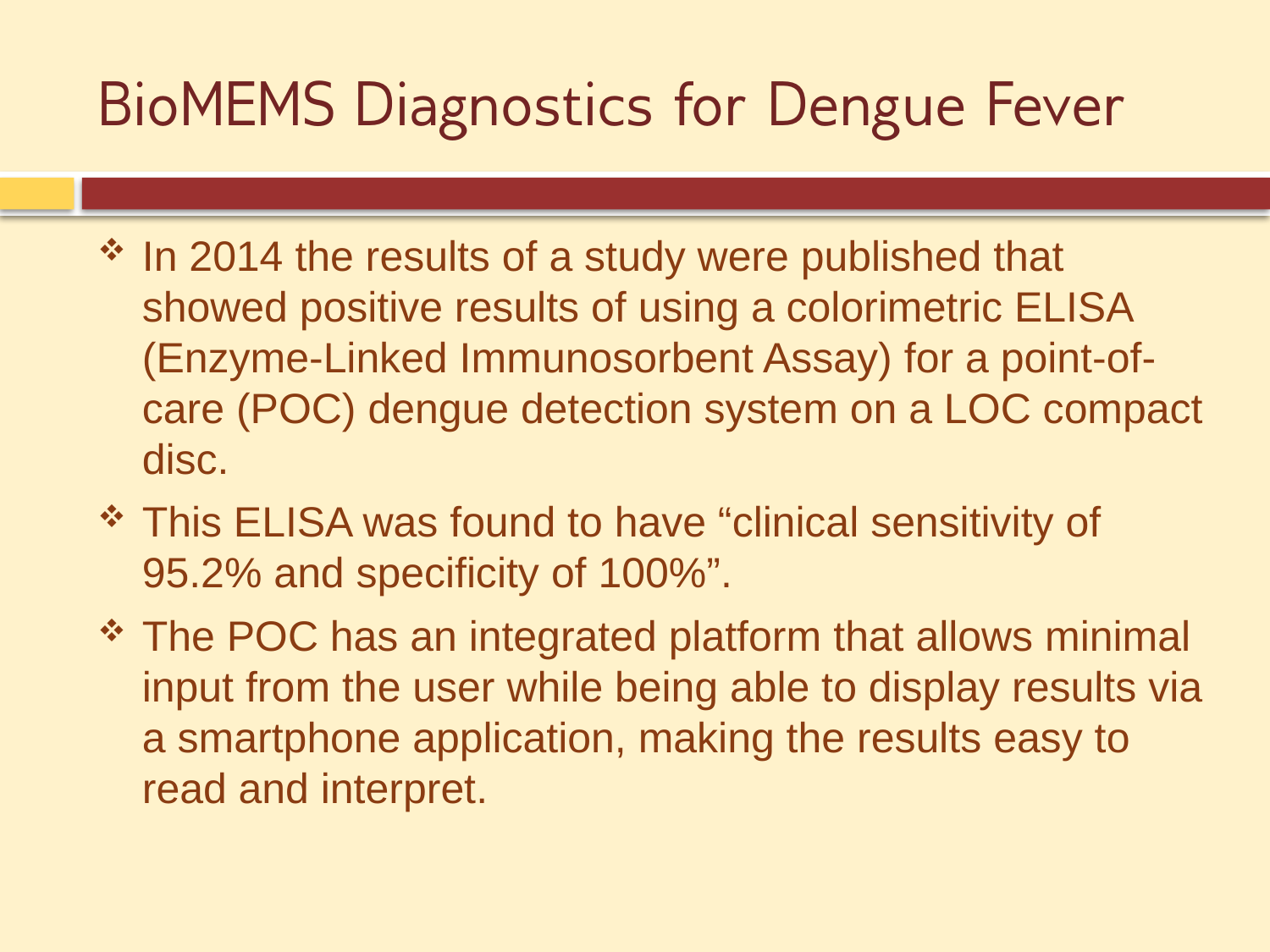

# BioMEMS Diagnostics for Dengue Fever
In 2014 the results of a study were published that showed positive results of using a colorimetric ELISA (Enzyme-Linked Immunosorbent Assay) for a point-of-care (POC) dengue detection system on a LOC compact disc.
This ELISA was found to have “clinical sensitivity of 95.2% and specificity of 100%”.
The POC has an integrated platform that allows minimal input from the user while being able to display results via a smartphone application, making the results easy to read and interpret.